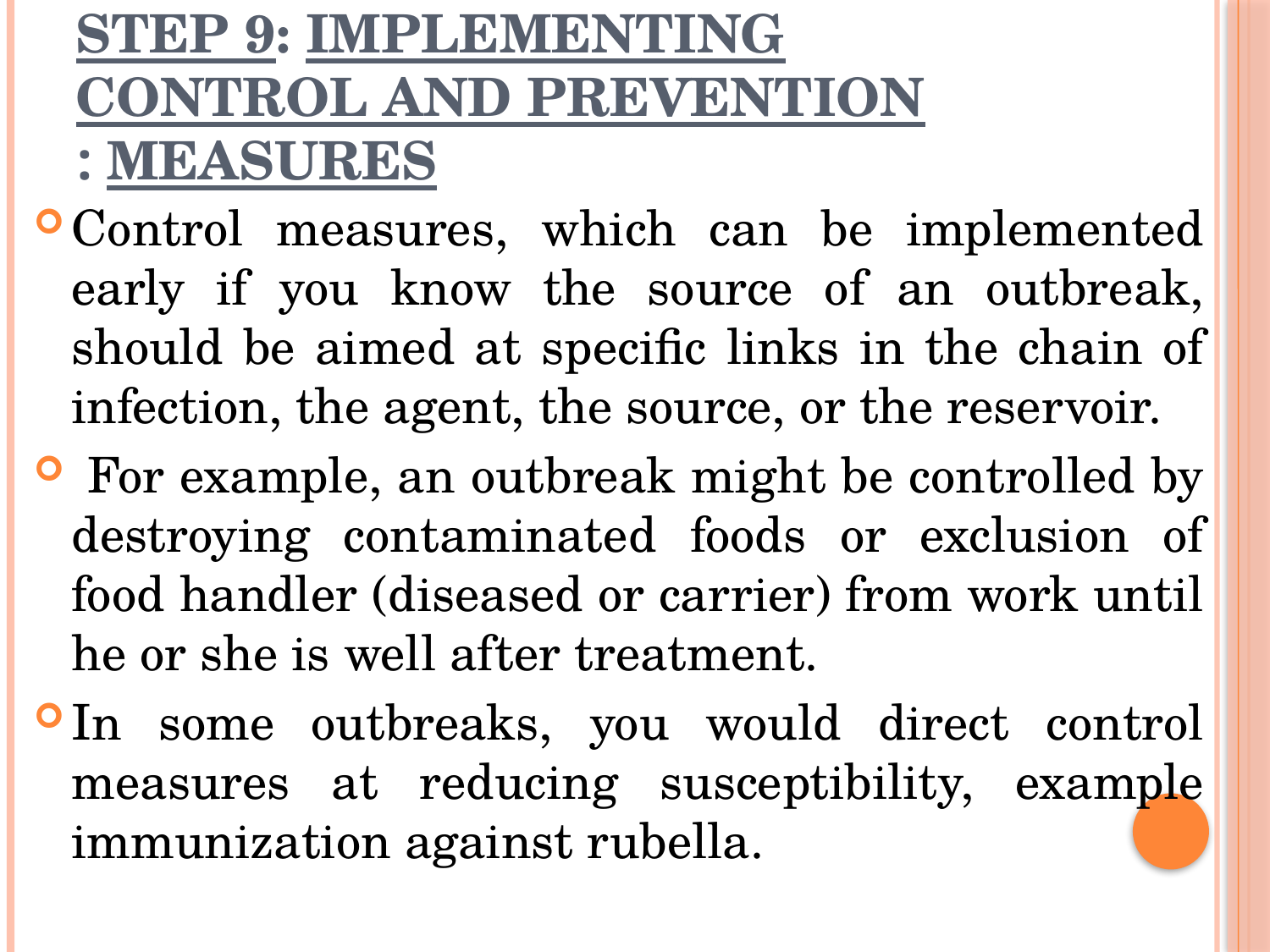

# Step 9: Implementing Control and Prevention Measures :
Control measures, which can be implemented early if you know the source of an outbreak, should be aimed at specific links in the chain of infection, the agent, the source, or the reservoir.
 For example, an outbreak might be controlled by destroying contaminated foods or exclusion of food handler (diseased or carrier) from work until he or she is well after treatment.
In some outbreaks, you would direct control measures at reducing susceptibility, example immunization against rubella.